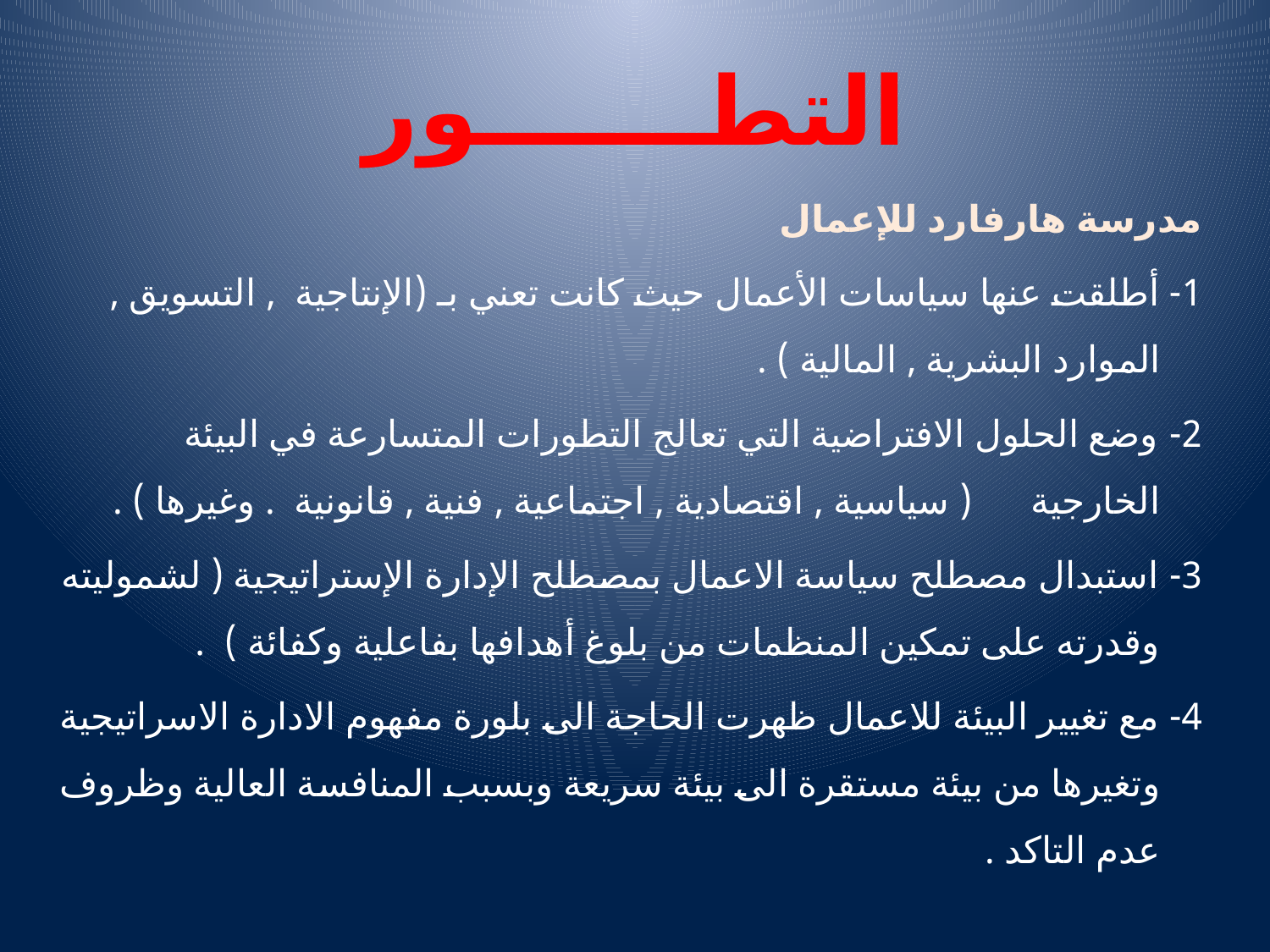

# التطـــــــور
مدرسة هارفارد للإعمال
1- أطلقت عنها سياسات الأعمال حيث كانت تعني بـ (الإنتاجية  , التسويق , الموارد البشرية , المالية ) .
2- وضع الحلول الافتراضية التي تعالج التطورات المتسارعة في البيئة الخارجية      ( سياسية , اقتصادية , اجتماعية , فنية , قانونية  . وغيرها ) .
3- استبدال مصطلح سياسة الاعمال بمصطلح الإدارة الإستراتيجية ( لشموليته وقدرته على تمكين المنظمات من بلوغ أهدافها بفاعلية وكفائة )  .
4- مع تغيير البيئة للاعمال ظهرت الحاجة الى بلورة مفهوم الادارة الاسراتيجية وتغيرها من بيئة مستقرة الى بيئة سريعة وبسبب المنافسة العالية وظروف عدم التاكد .